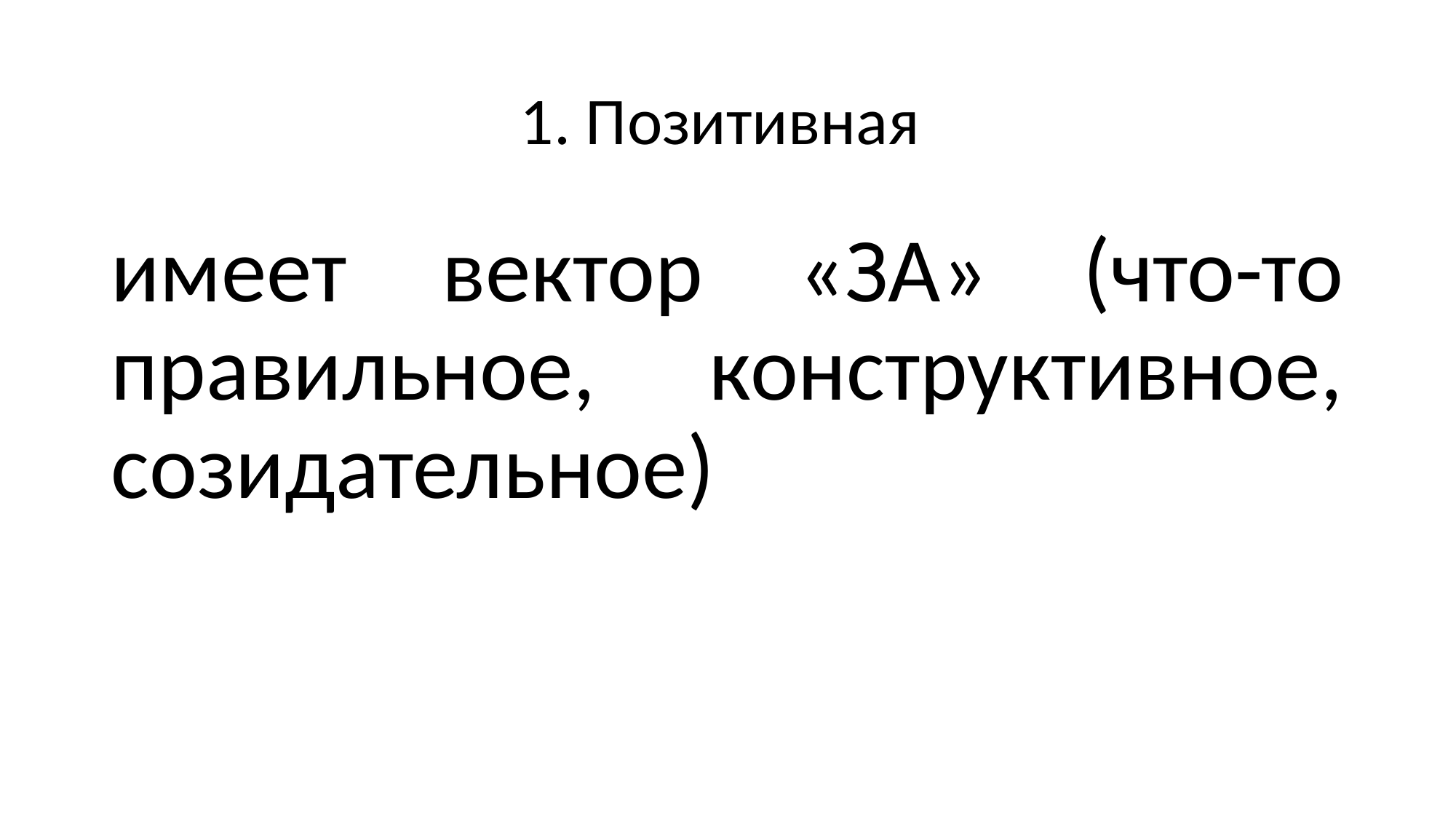

# 1. Позитивная
имеет вектор «ЗA» (что-то правильное, конструктивное, созидательное)